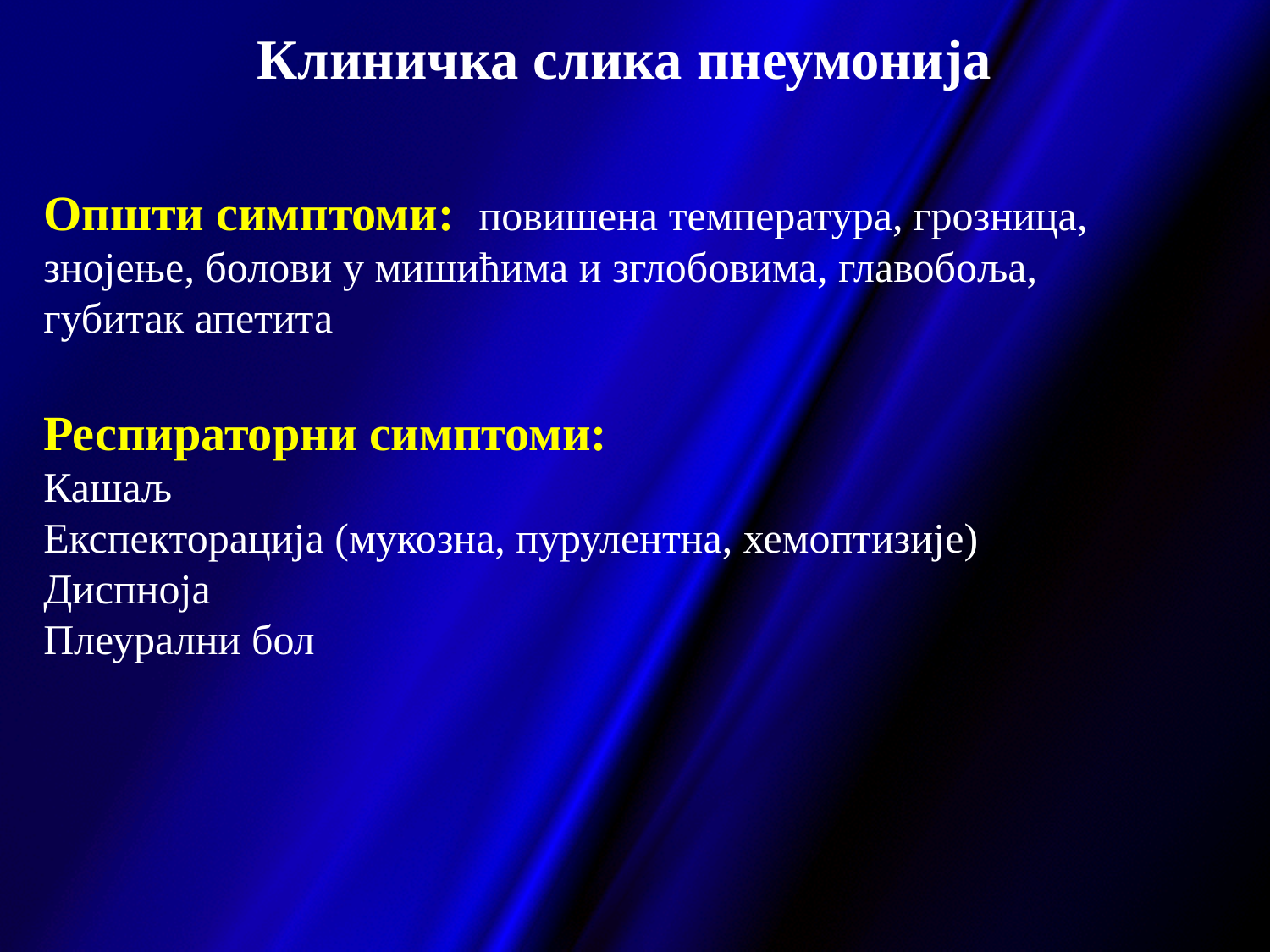

Клиничка слика пнеумонија
Општи симптоми:  повишена температура, грозница,
знојење, болови у мишићима и зглобовима, главобоља,
губитак апетита

Респираторни симптоми:
Кашаљ
Експекторација (мукозна, пурулентна, хемоптизије)
Диспноја
Плеурални бол